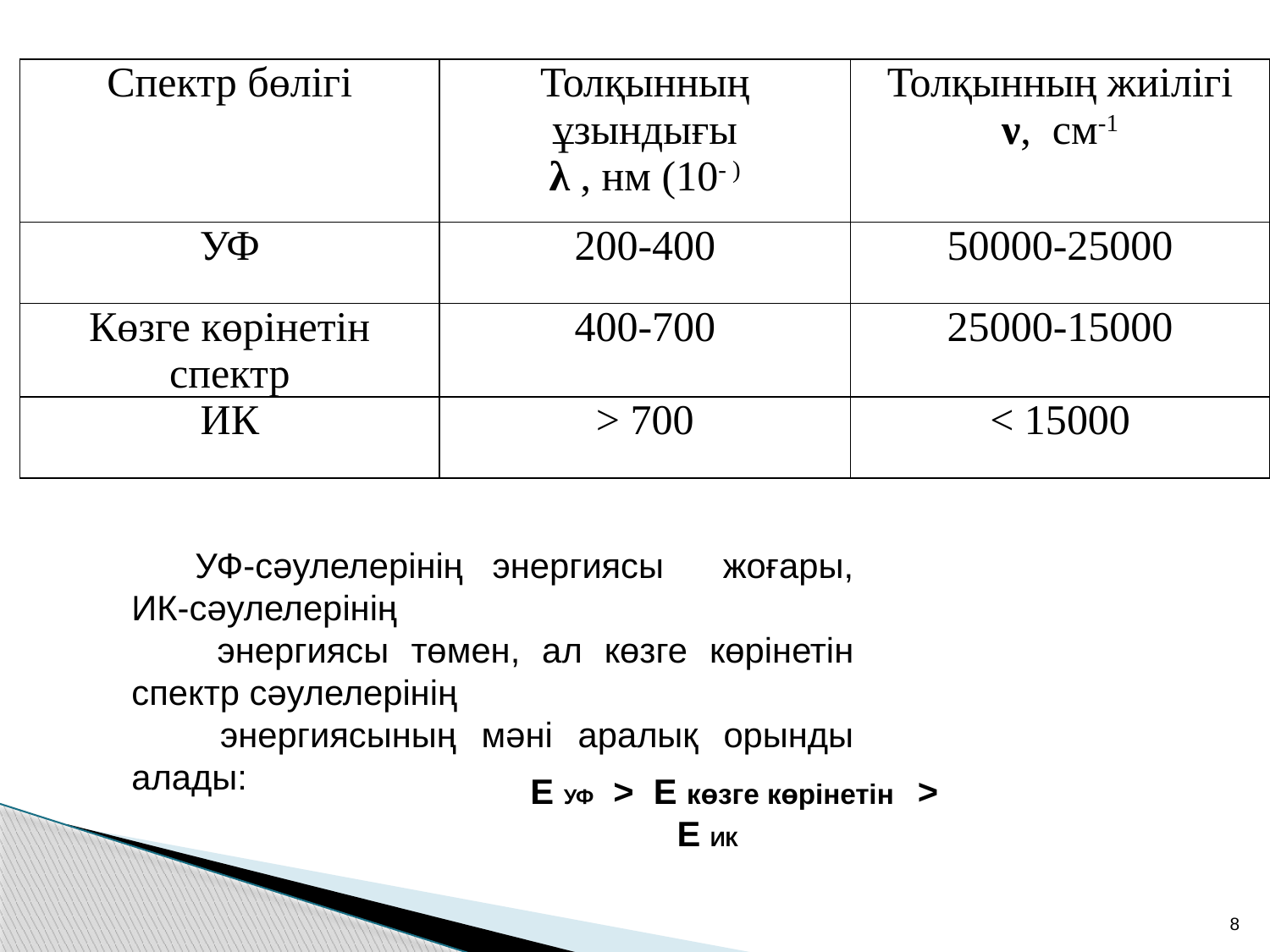

| Спектр бөлігі | Толқынның ұзындығы λ , нм (10- ) | Толқынның жиілігі ν, см-1 |
| --- | --- | --- |
| УФ | 200-400 | 50000-25000 |
| Көзге көрінетін спектр | 400-700 | 25000-15000 |
| ИК | > 700 | < 15000 |
УФ-сәулелерінің энергиясы  жоғары, ИК-сәулелерінің
 энергиясы төмен, ал көзге көрінетін спектр сәулелерінің
 энергиясының мәні аралық орынды алады:
Е УФ  >  Е көзге көрінетін   >  Е ИК
8